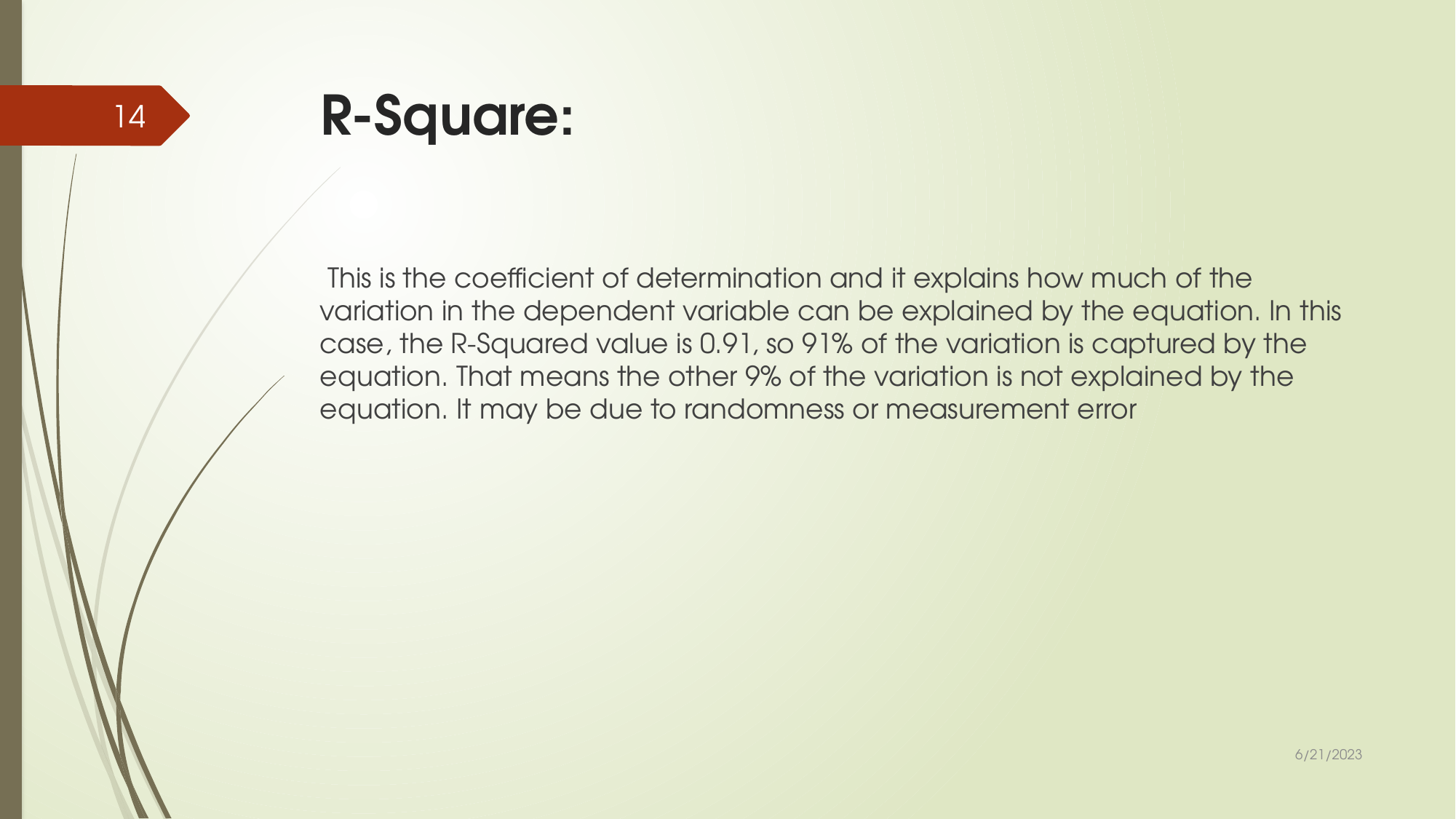

# R-Square:
14
 This is the coefficient of determination and it explains how much of the variation in the dependent variable can be explained by the equation. In this case, the R-Squared value is 0.91, so 91% of the variation is captured by the equation. That means the other 9% of the variation is not explained by the equation. It may be due to randomness or measurement error
6/21/2023